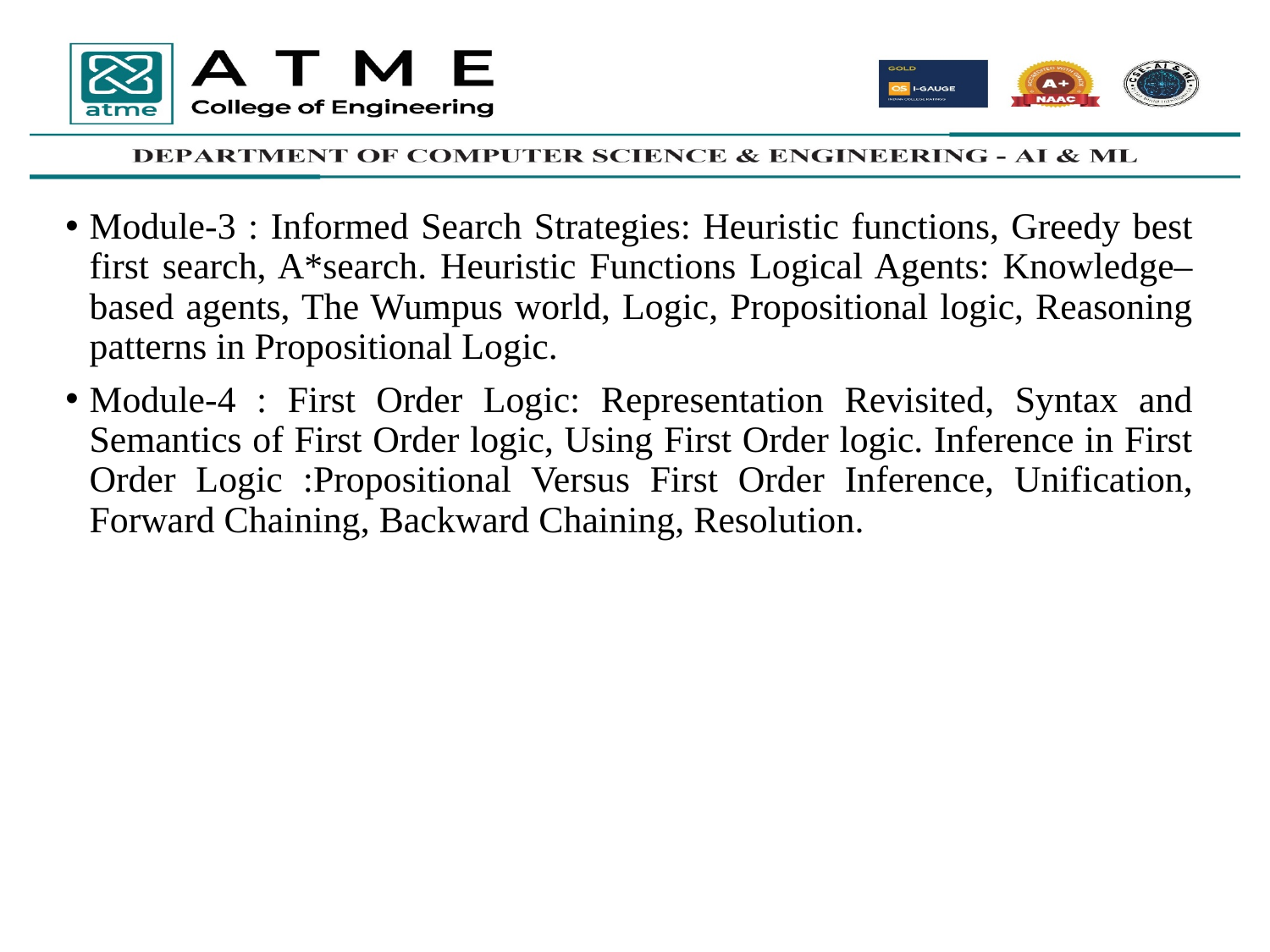

Module-3 : Informed Search Strategies: Heuristic functions, Greedy best first search, A*search. Heuristic Functions Logical Agents: Knowledge–based agents, The Wumpus world, Logic, Propositional logic, Reasoning patterns in Propositional Logic.
Module-4 : First Order Logic: Representation Revisited, Syntax and Semantics of First Order logic, Using First Order logic. Inference in First Order Logic :Propositional Versus First Order Inference, Unification, Forward Chaining, Backward Chaining, Resolution.